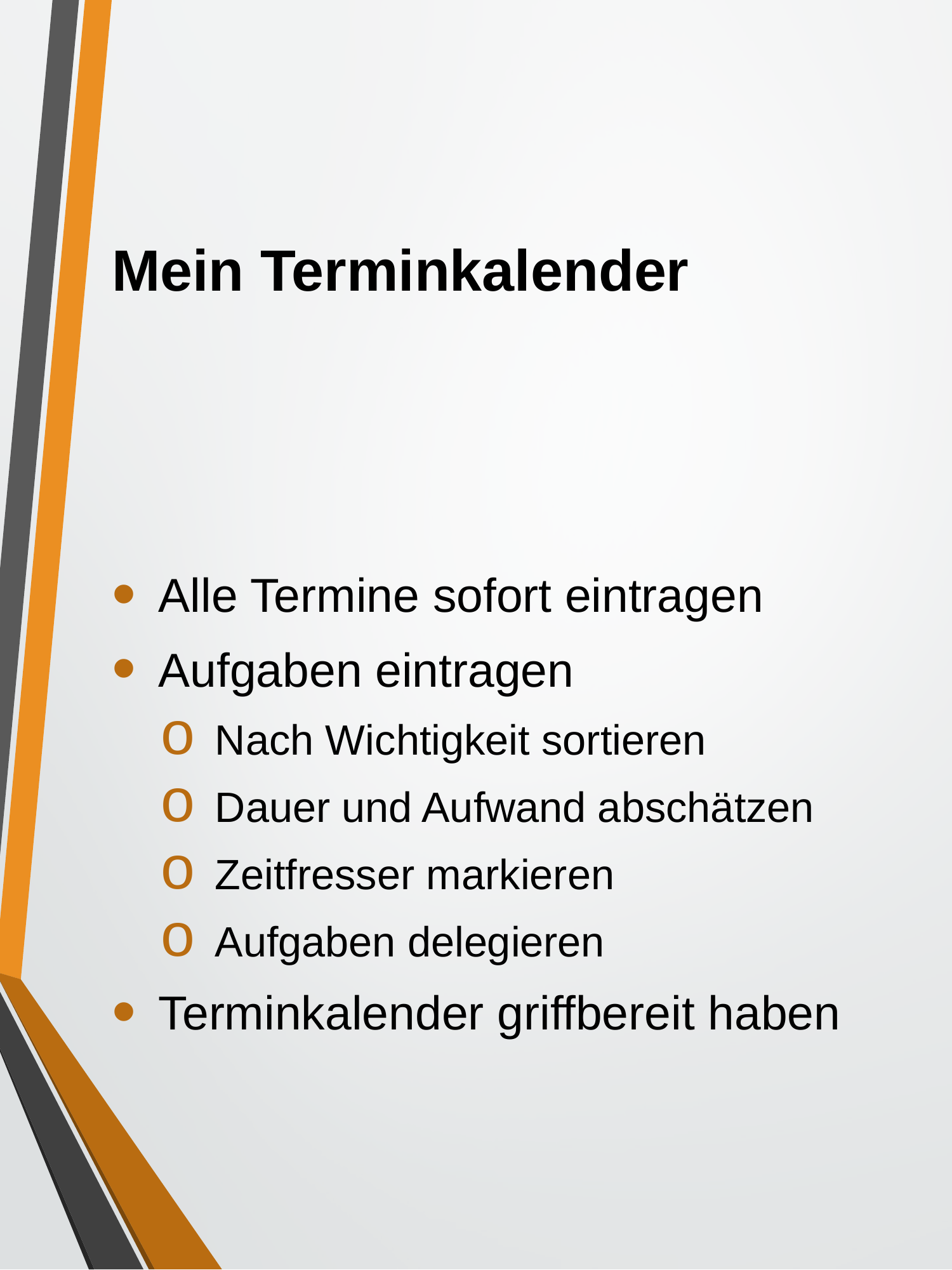

# Mein Terminkalender
Alle Termine sofort eintragen
Aufgaben eintragen
Nach Wichtigkeit sortieren
Dauer und Aufwand abschätzen
Zeitfresser markieren
Aufgaben delegieren
Terminkalender griffbereit haben